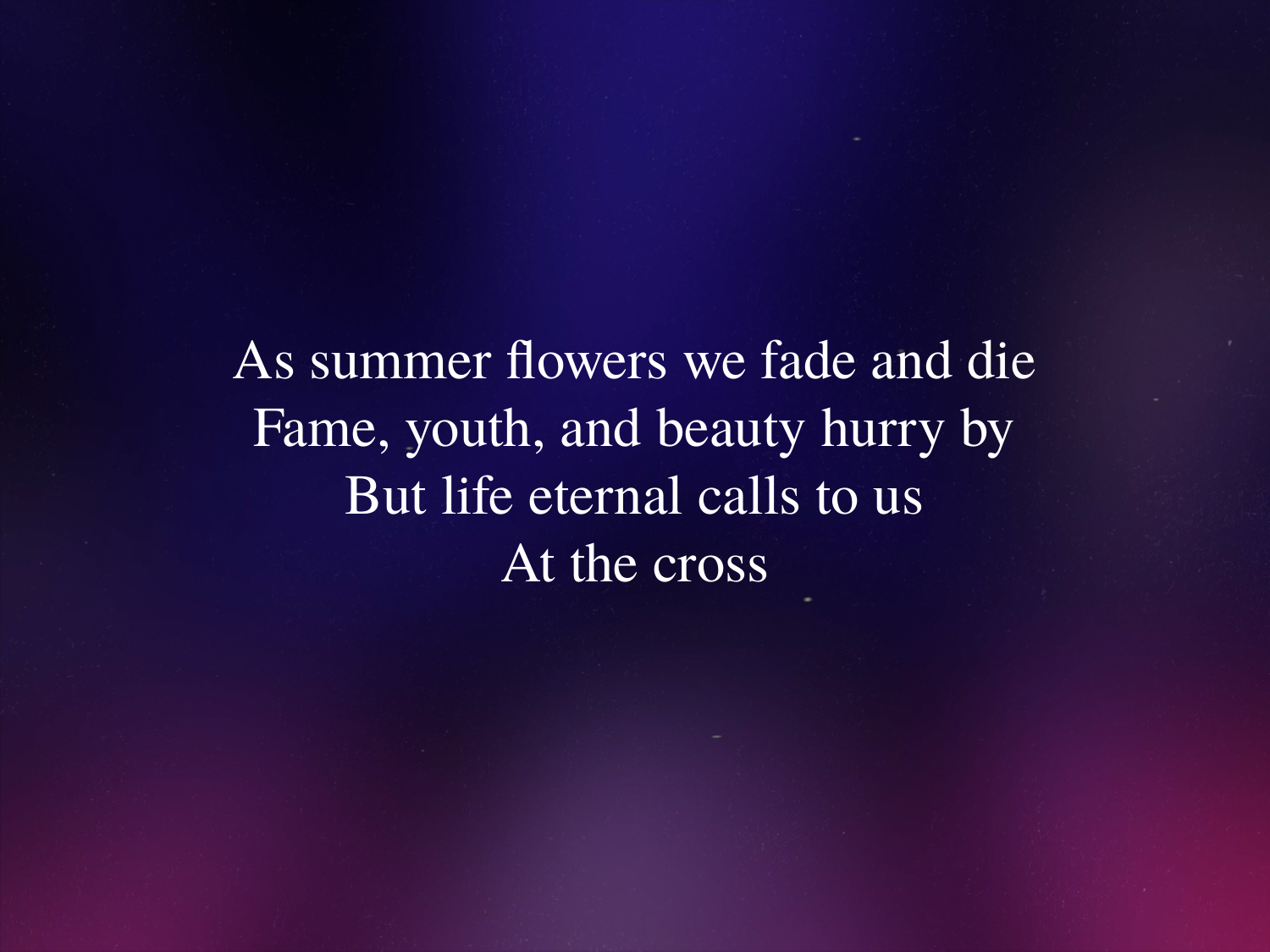

# As summer flowers we fade and die Fame, youth, and beauty hurry by But life eternal calls to us At the cross